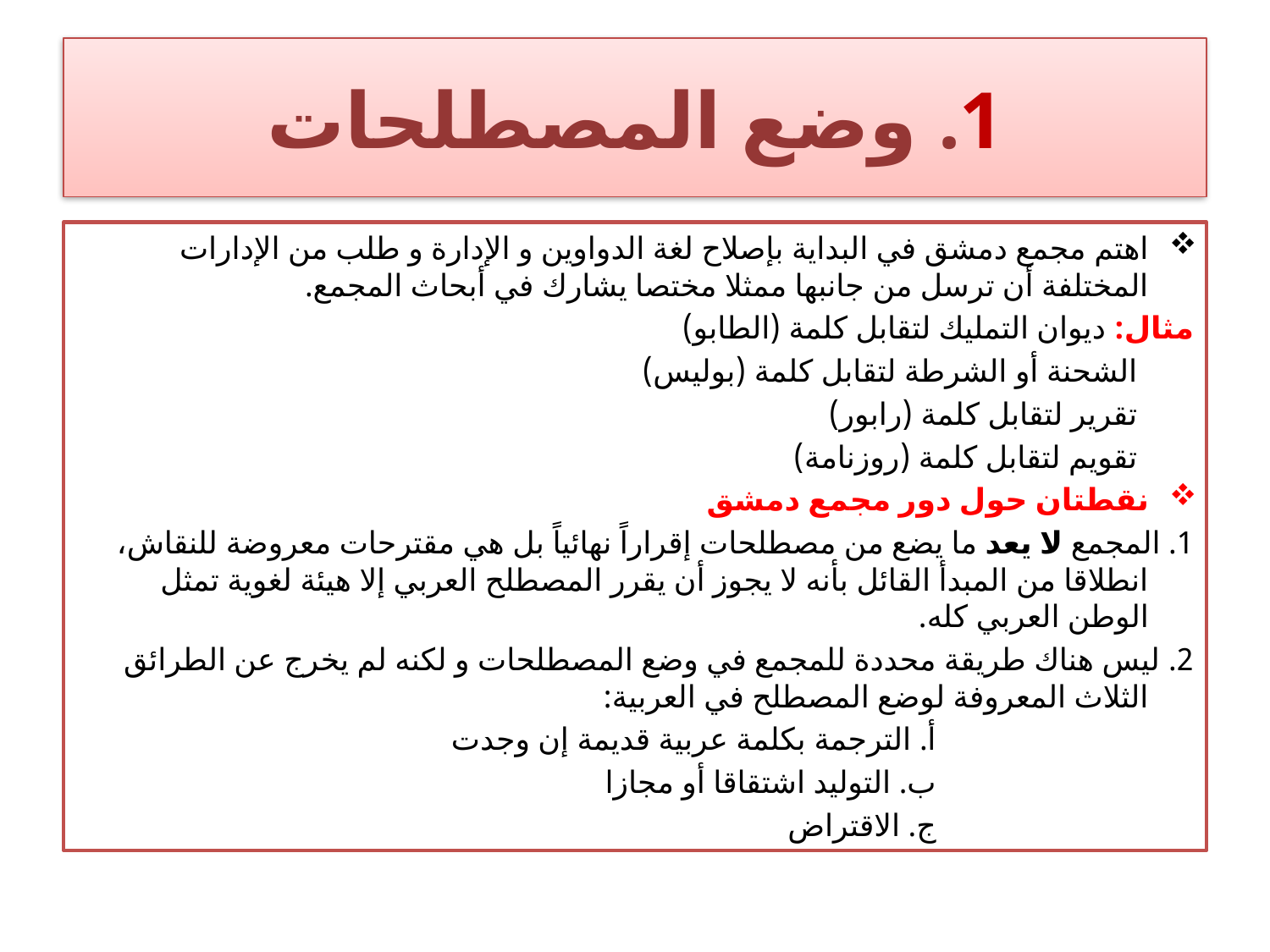

# 1. وضع المصطلحات
اهتم مجمع دمشق في البداية بإصلاح لغة الدواوين و الإدارة و طلب من الإدارات المختلفة أن ترسل من جانبها ممثلا مختصا يشارك في أبحاث المجمع.
مثال: ديوان التمليك لتقابل كلمة (الطابو)
       الشحنة أو الشرطة لتقابل كلمة (بوليس)
       تقرير لتقابل كلمة (رابور)
       تقويم لتقابل كلمة (روزنامة)
نقطتان حول دور مجمع دمشق
1. المجمع لا يعد ما يضع من مصطلحات إقراراً نهائياً بل هي مقترحات معروضة للنقاش، انطلاقا من المبدأ القائل بأنه لا يجوز أن يقرر المصطلح العربي إلا هيئة لغوية تمثل الوطن العربي كله.
2. ليس هناك طريقة محددة للمجمع في وضع المصطلحات و لكنه لم يخرج عن الطرائق الثلاث المعروفة لوضع المصطلح في العربية:
                                أ. الترجمة بكلمة عربية قديمة إن وجدت
                                ب. التوليد اشتقاقا أو مجازا
                                ج. الاقتراض